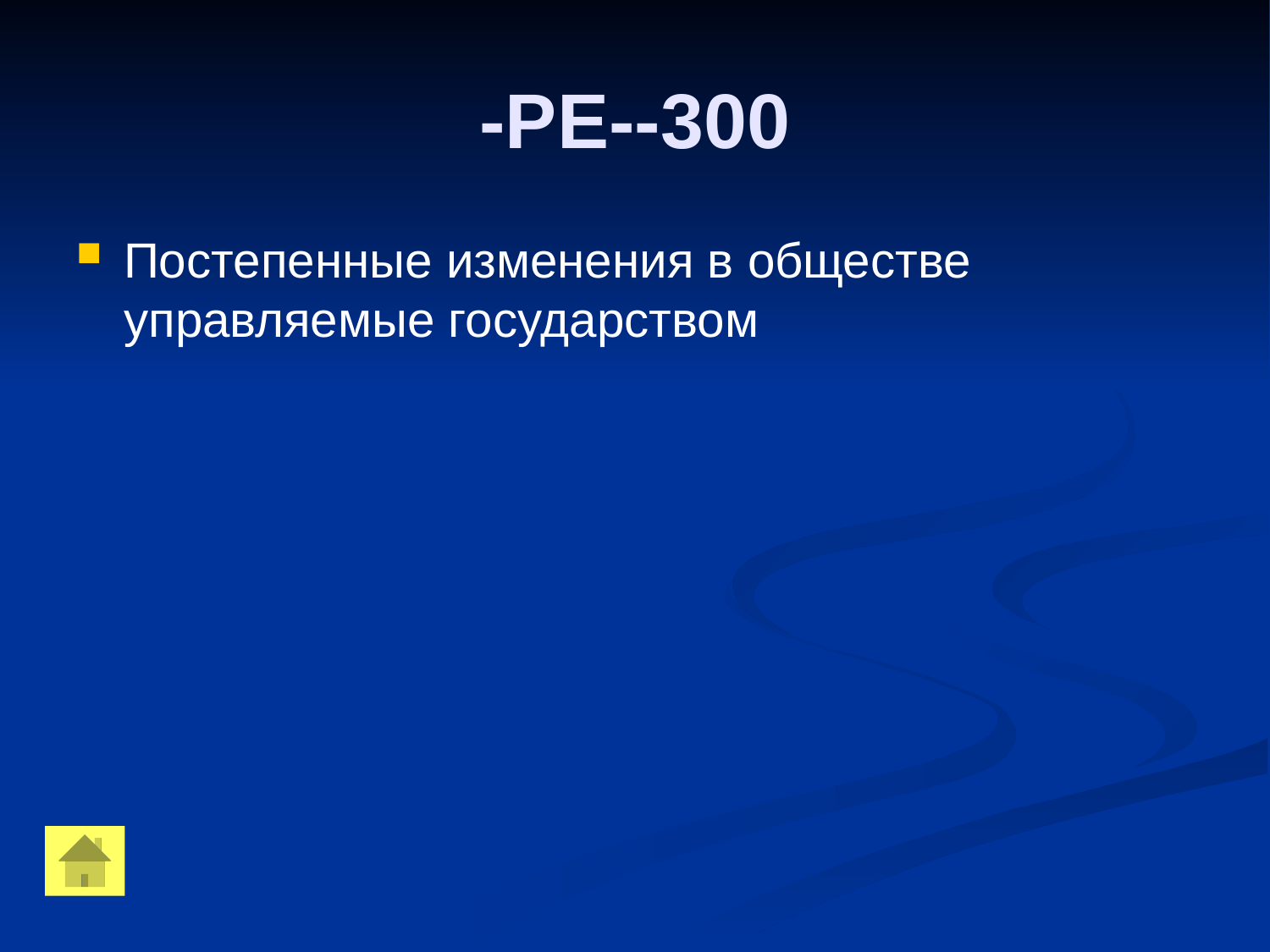

-РЕ--300
Постепенные изменения в обществе управляемые государством